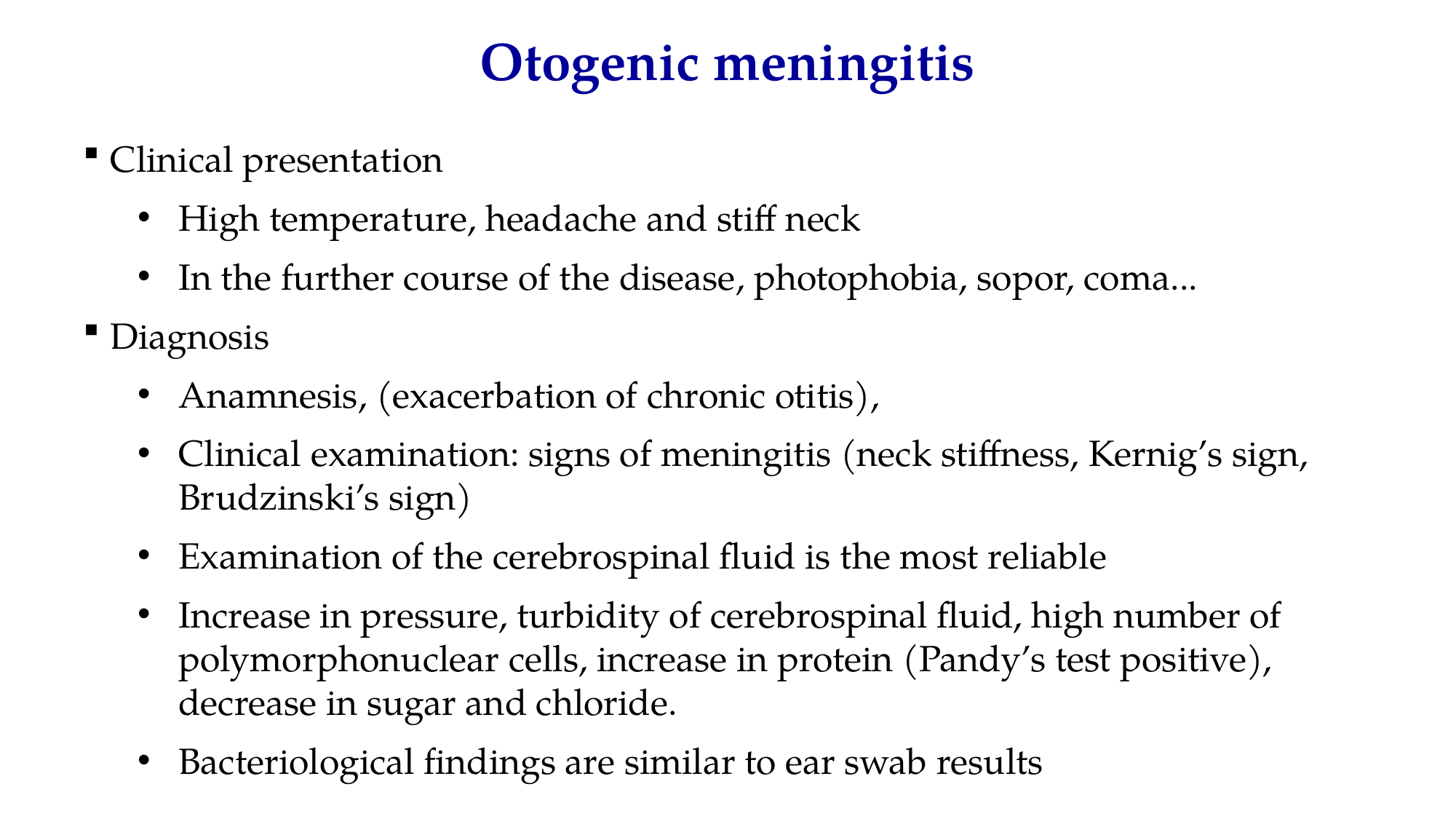

Otogenic meningitis
Clinical presentation
High temperature, headache and stiff neck
In the further course of the disease, photophobia, sopor, coma...
Diagnosis
Anamnesis, (exacerbation of chronic otitis),
Clinical examination: signs of meningitis (neck stiffness, Kernig’s sign, Brudzinski’s sign)
Examination of the cerebrospinal fluid is the most reliable
Increase in pressure, turbidity of cerebrospinal fluid, high number of polymorphonuclear cells, increase in protein (Pandy’s test positive), decrease in sugar and chloride.
Bacteriological findings are similar to ear swab results